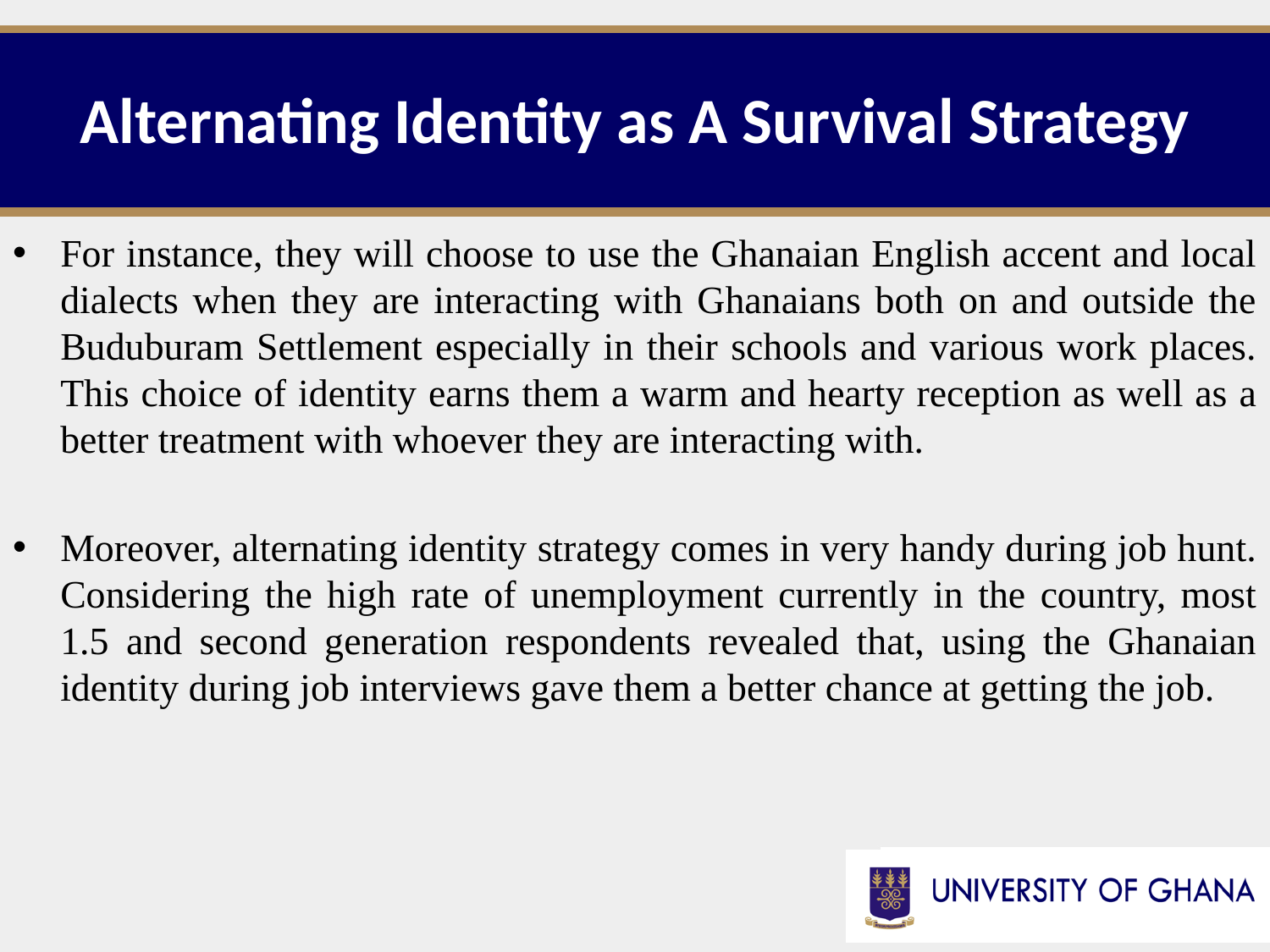

# Alternating Identity as A Survival Strategy
For instance, they will choose to use the Ghanaian English accent and local dialects when they are interacting with Ghanaians both on and outside the Buduburam Settlement especially in their schools and various work places. This choice of identity earns them a warm and hearty reception as well as a better treatment with whoever they are interacting with.

Moreover, alternating identity strategy comes in very handy during job hunt. Considering the high rate of unemployment currently in the country, most 1.5 and second generation respondents revealed that, using the Ghanaian identity during job interviews gave them a better chance at getting the job.